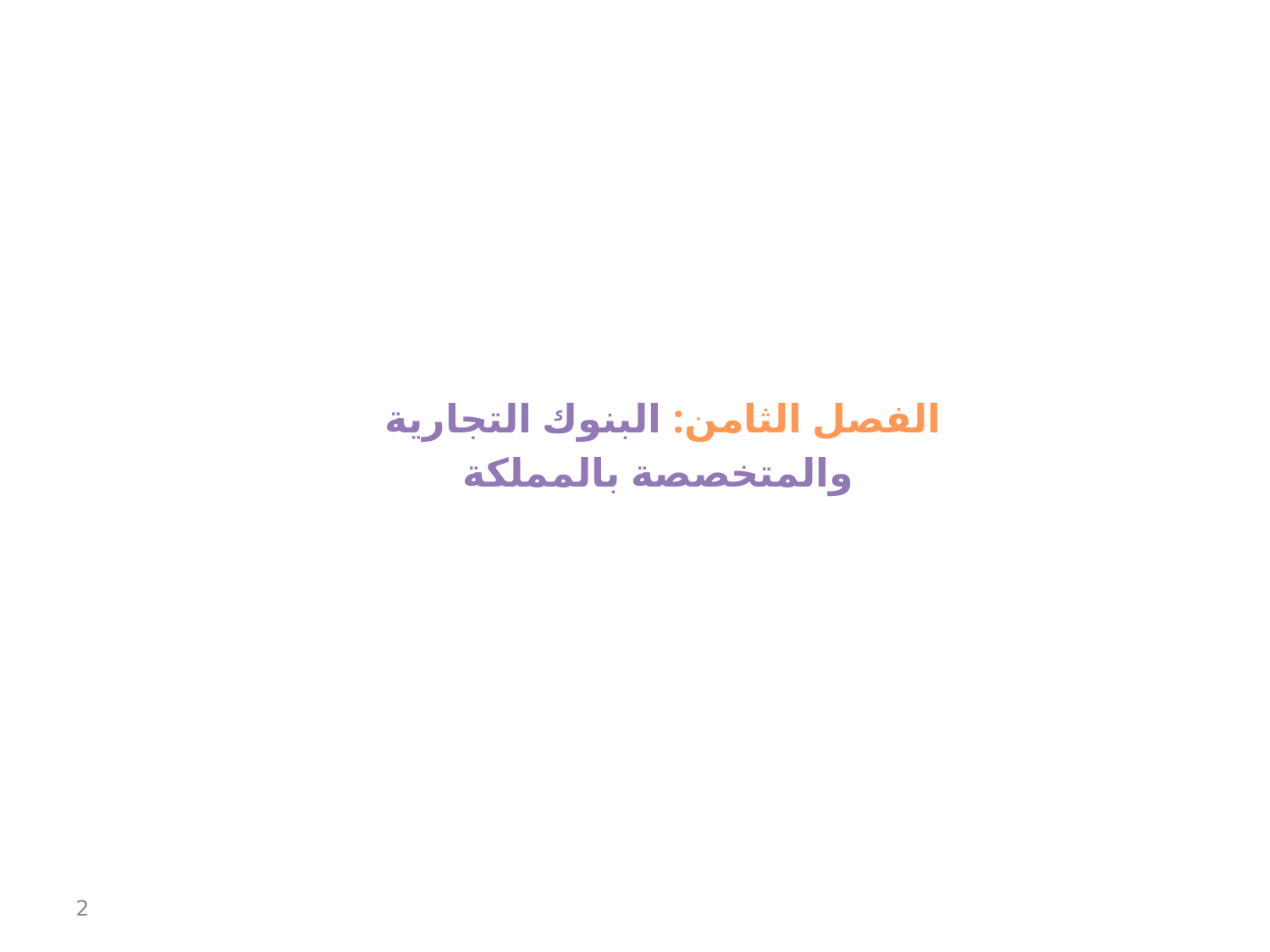

الفصل الثامن: البنوك التجارية
والمتخصصة بالمملكة

2